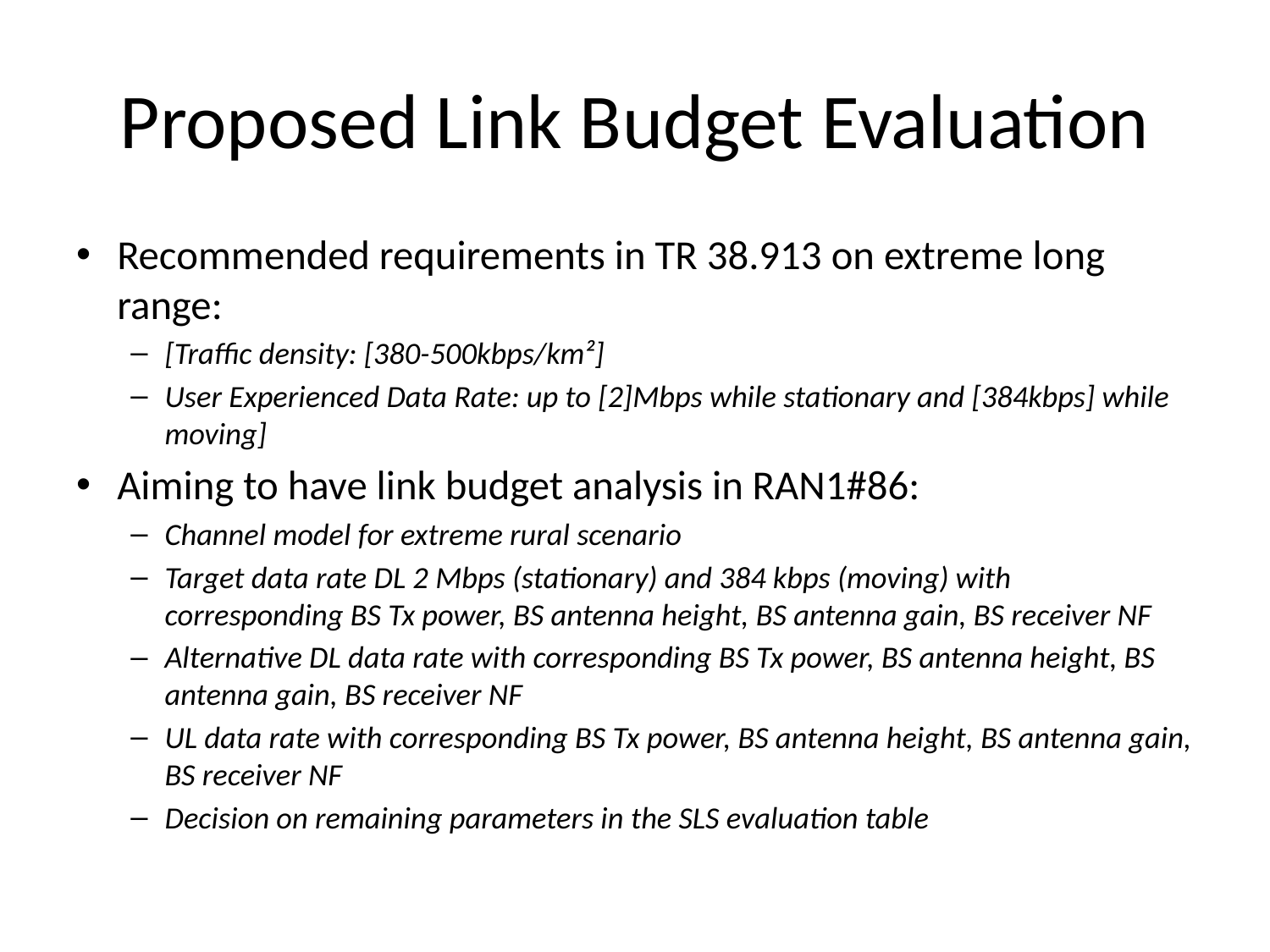

# Proposed Link Budget Evaluation
Recommended requirements in TR 38.913 on extreme long range:
[Traffic density: [380-500kbps/km²]
User Experienced Data Rate: up to [2]Mbps while stationary and [384kbps] while moving]
Aiming to have link budget analysis in RAN1#86:
Channel model for extreme rural scenario
Target data rate DL 2 Mbps (stationary) and 384 kbps (moving) with corresponding BS Tx power, BS antenna height, BS antenna gain, BS receiver NF
Alternative DL data rate with corresponding BS Tx power, BS antenna height, BS antenna gain, BS receiver NF
UL data rate with corresponding BS Tx power, BS antenna height, BS antenna gain, BS receiver NF
Decision on remaining parameters in the SLS evaluation table